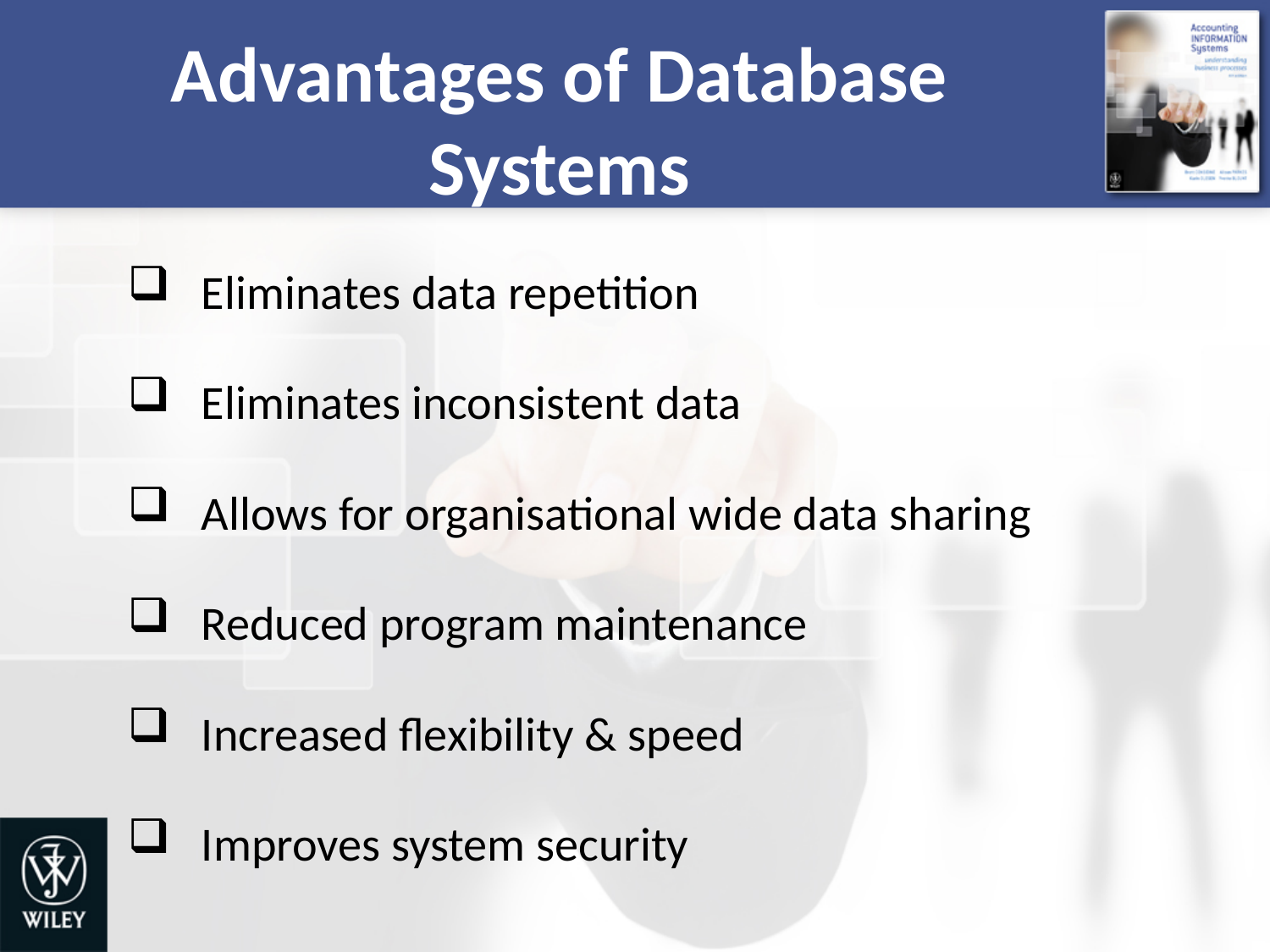

# Advantages of Database Systems
Eliminates data repetition

Eliminates inconsistent data

Allows for organisational wide data sharing

Reduced program maintenance

Increased flexibility & speed

Improves system security